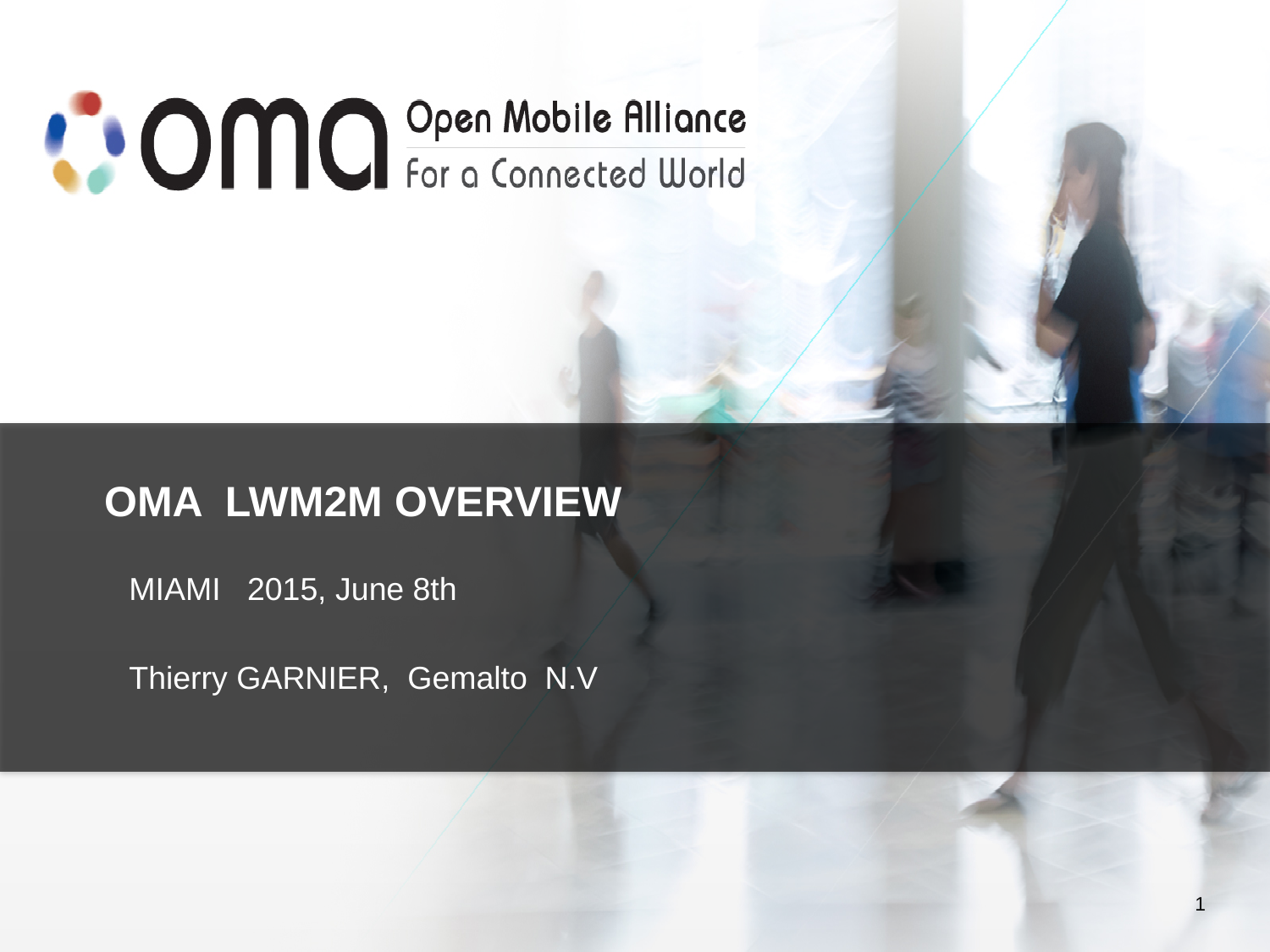

# OMA  LwM2M Overview
MIAMI   2015, June 8th

Thierry GARNIER,  Gemalto  N.V